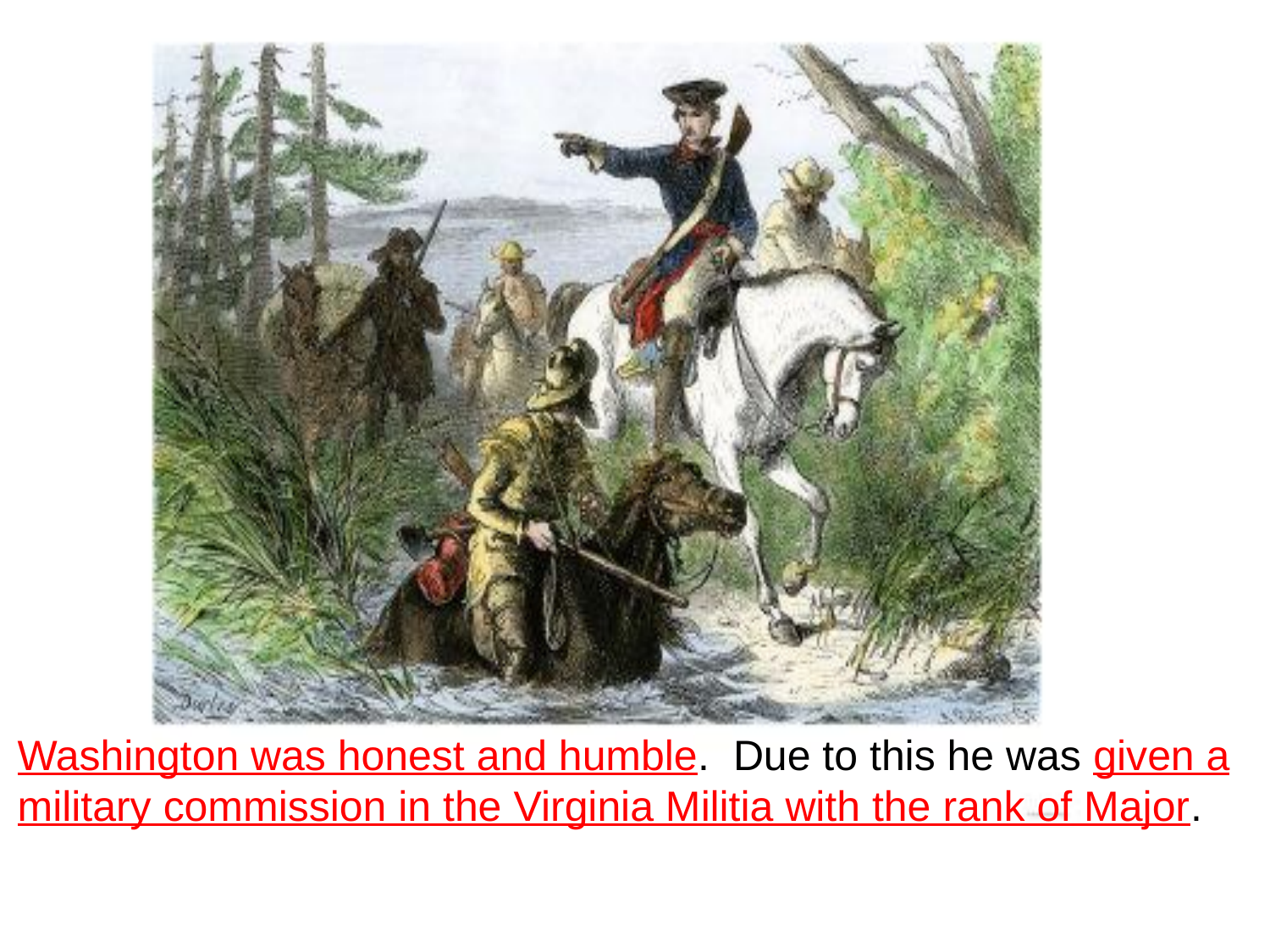

Washington was honest and humble.  Due to this he was given a military commission in the Virginia Militia with the rank of Major.